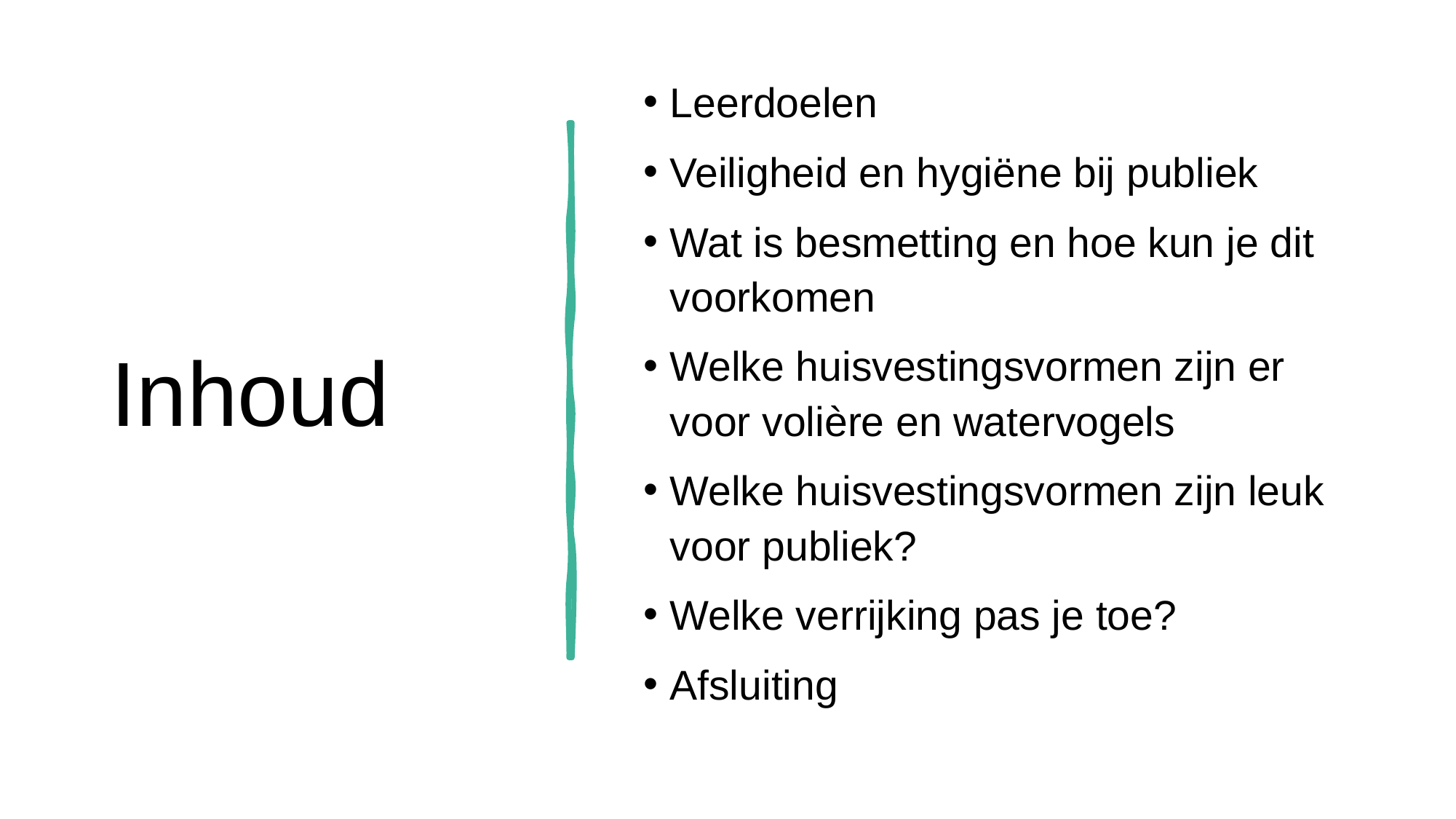

# Inhoud
Leerdoelen
Veiligheid en hygiëne bij publiek
Wat is besmetting en hoe kun je dit voorkomen
Welke huisvestingsvormen zijn er voor volière en watervogels
Welke huisvestingsvormen zijn leuk voor publiek?
Welke verrijking pas je toe?
Afsluiting